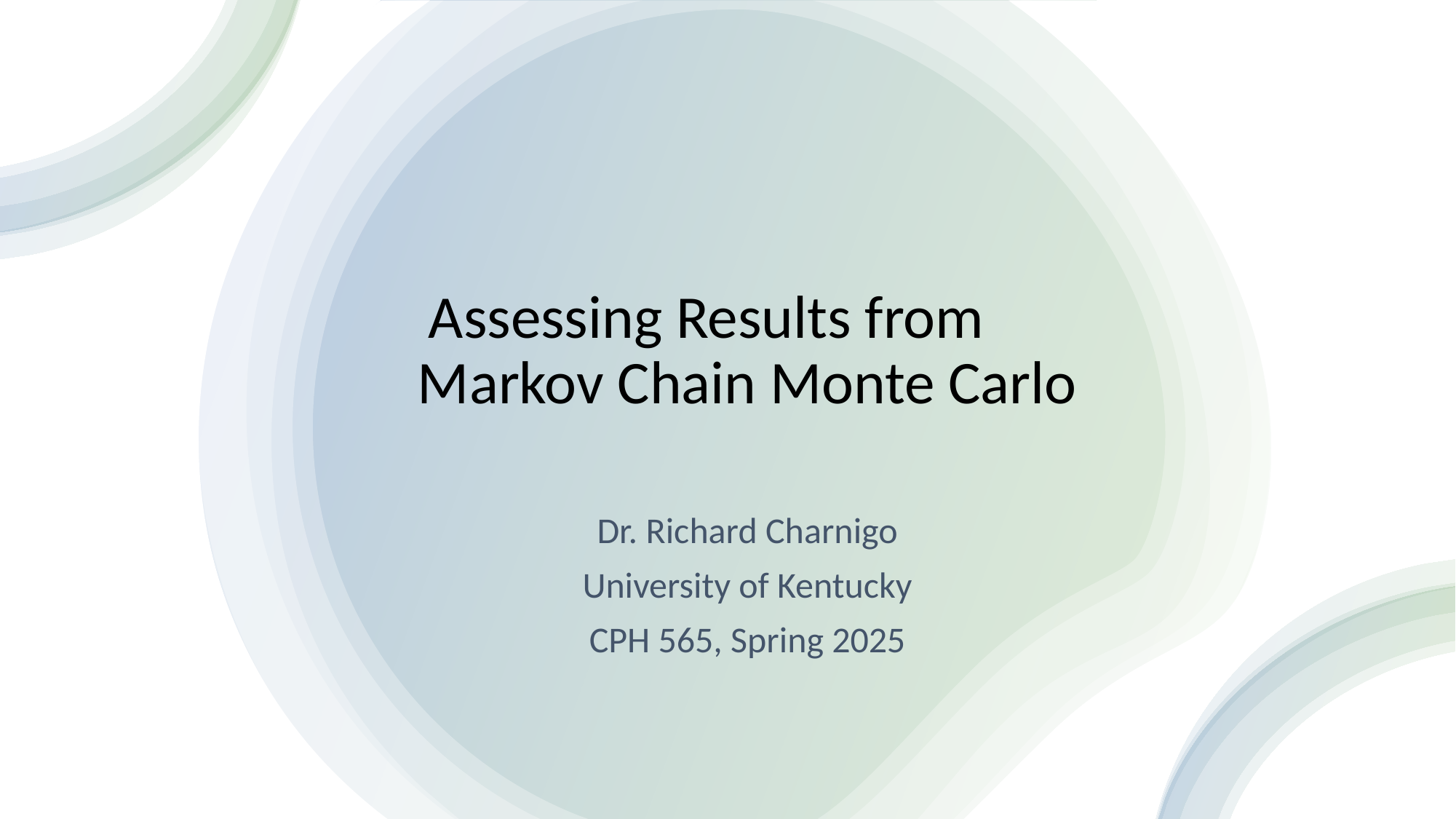

# Assessing Results from       Markov Chain Monte Carlo

Dr. Richard Charnigo
University of Kentucky
CPH 565, Spring 2025